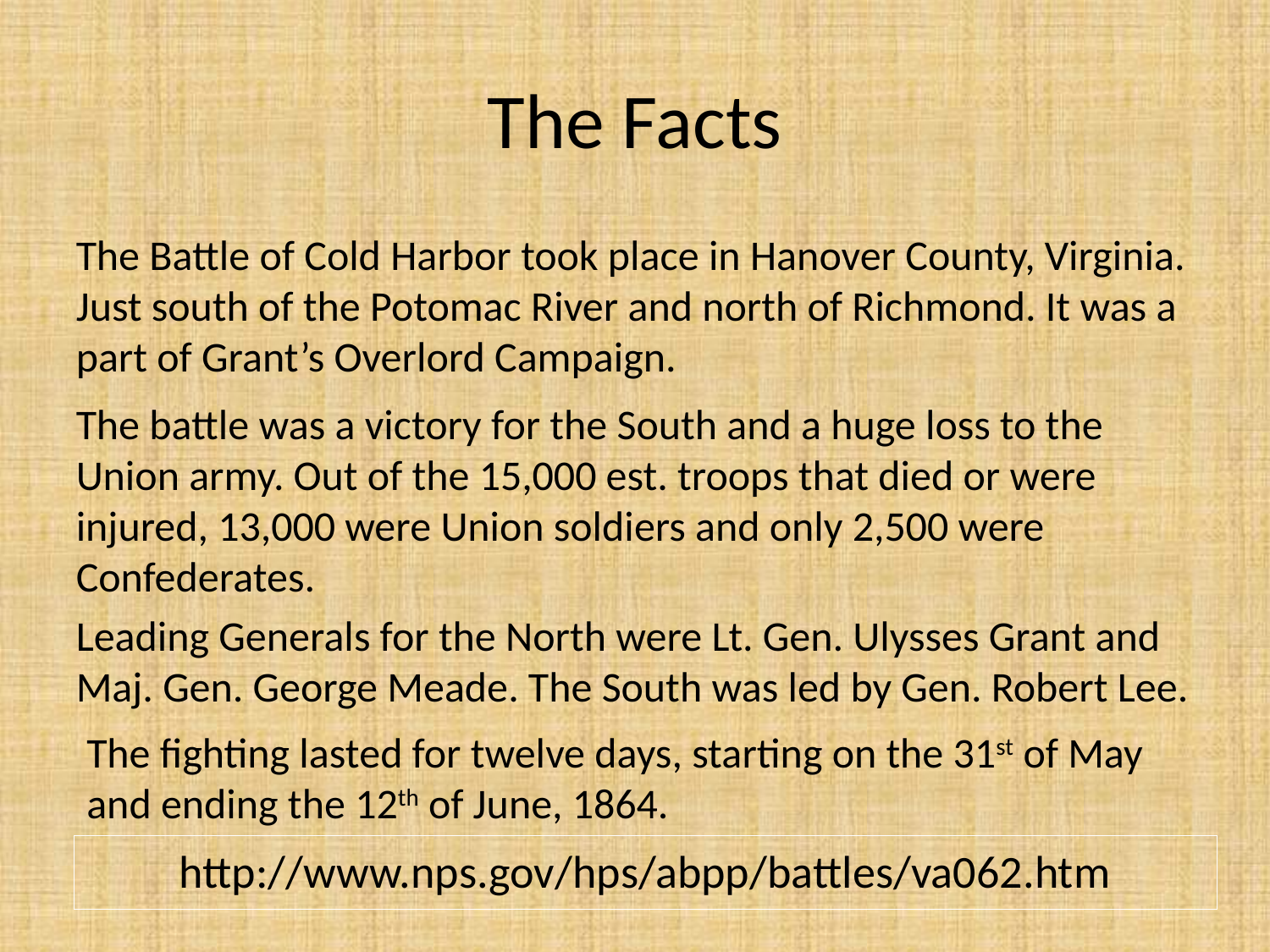

# The Facts
The Battle of Cold Harbor took place in Hanover County, Virginia. Just south of the Potomac River and north of Richmond. It was a part of Grant’s Overlord Campaign.
The battle was a victory for the South and a huge loss to the Union army. Out of the 15,000 est. troops that died or were injured, 13,000 were Union soldiers and only 2,500 were Confederates.
Leading Generals for the North were Lt. Gen. Ulysses Grant and Maj. Gen. George Meade. The South was led by Gen. Robert Lee.
The fighting lasted for twelve days, starting on the 31st of May and ending the 12th of June, 1864.
http://www.nps.gov/hps/abpp/battles/va062.htm